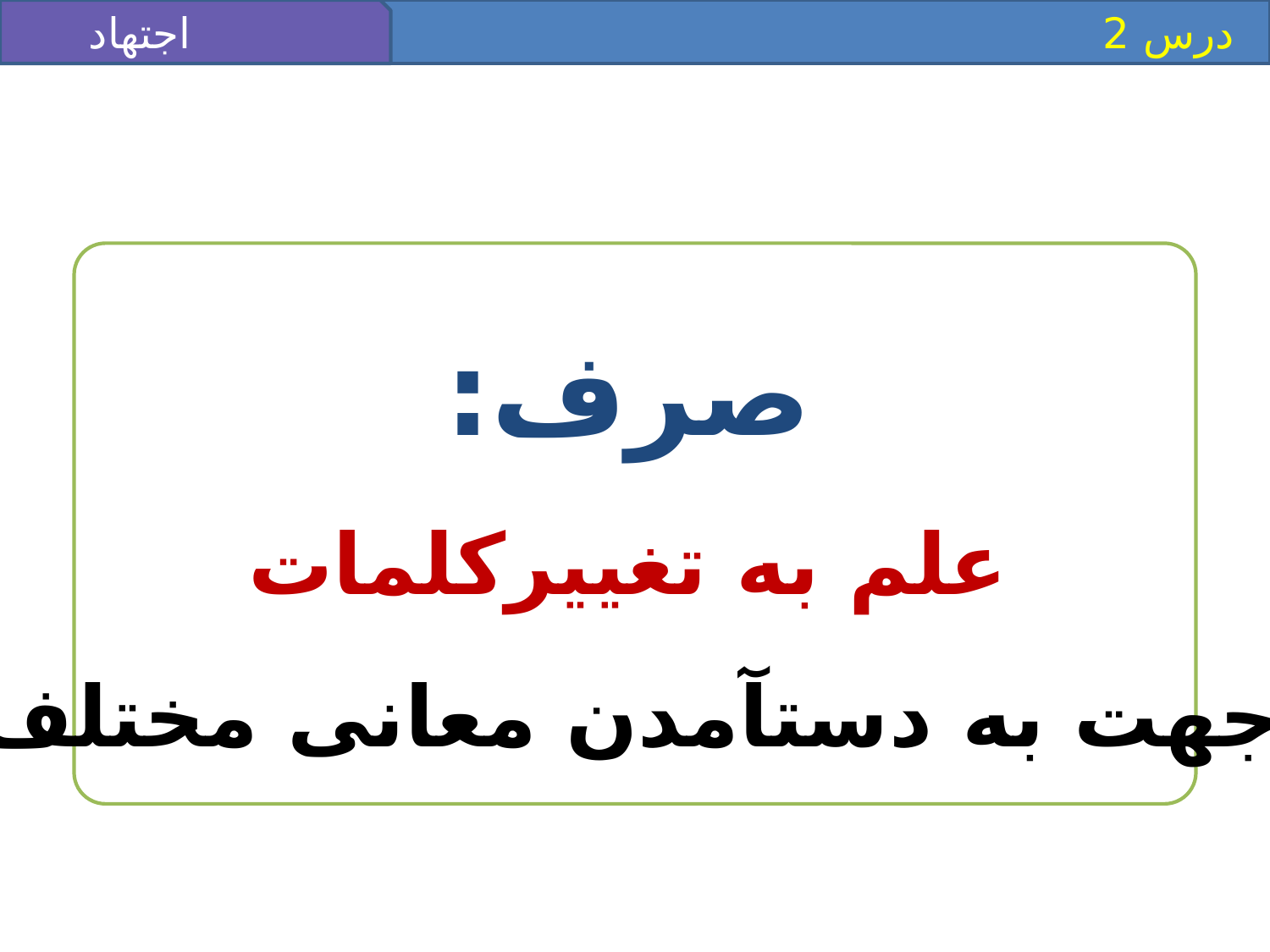

اجتهاد
 درس 2

صرف:
 علم به تغييركلمات
جهت به دست‏آمدن معانى مختلف